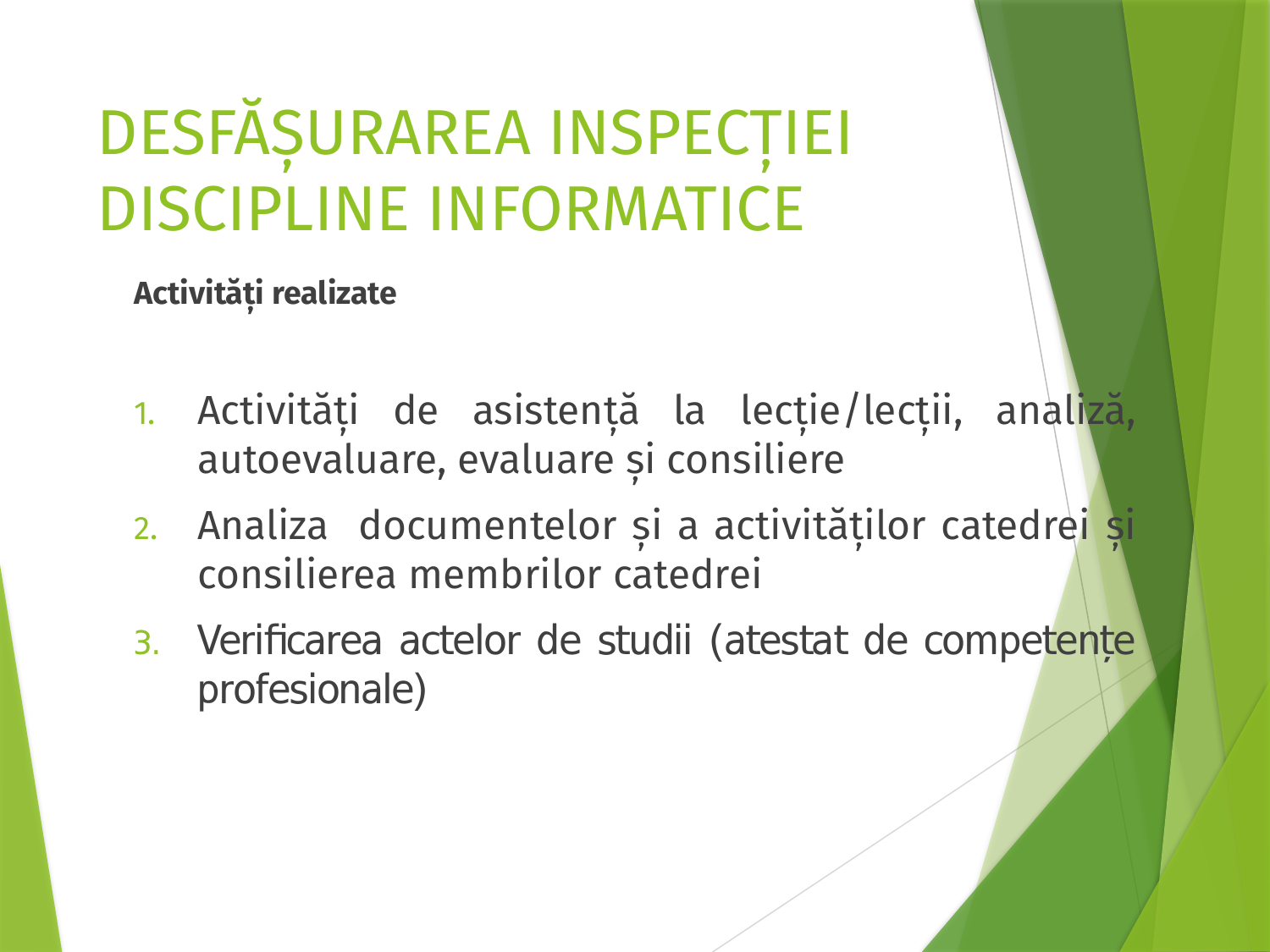

# DESFĂŞURAREA INSPECŢIEI DISCIPLINE INFORMATICE
Activități realizate

Activități de asistență la lecție/lecții, analiză, autoevaluare, evaluare și consiliere
Analiza  documentelor și a activităților catedrei și consilierea membrilor catedrei
Verificarea actelor de studii (atestat de competențe profesionale)